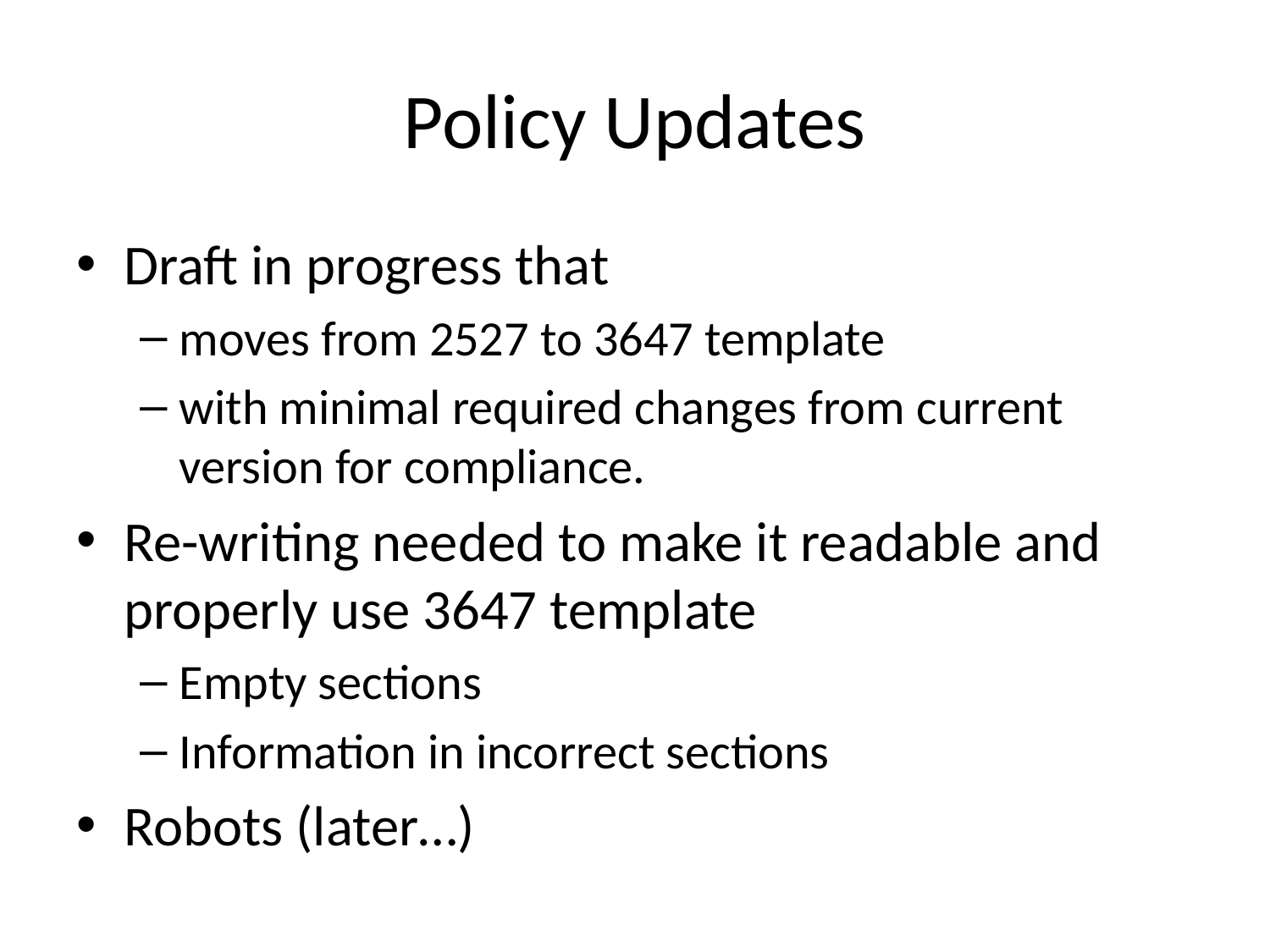

# Policy Updates
Draft in progress that
moves from 2527 to 3647 template
with minimal required changes from current version for compliance.
Re-writing needed to make it readable and properly use 3647 template
Empty sections
Information in incorrect sections
Robots (later…)